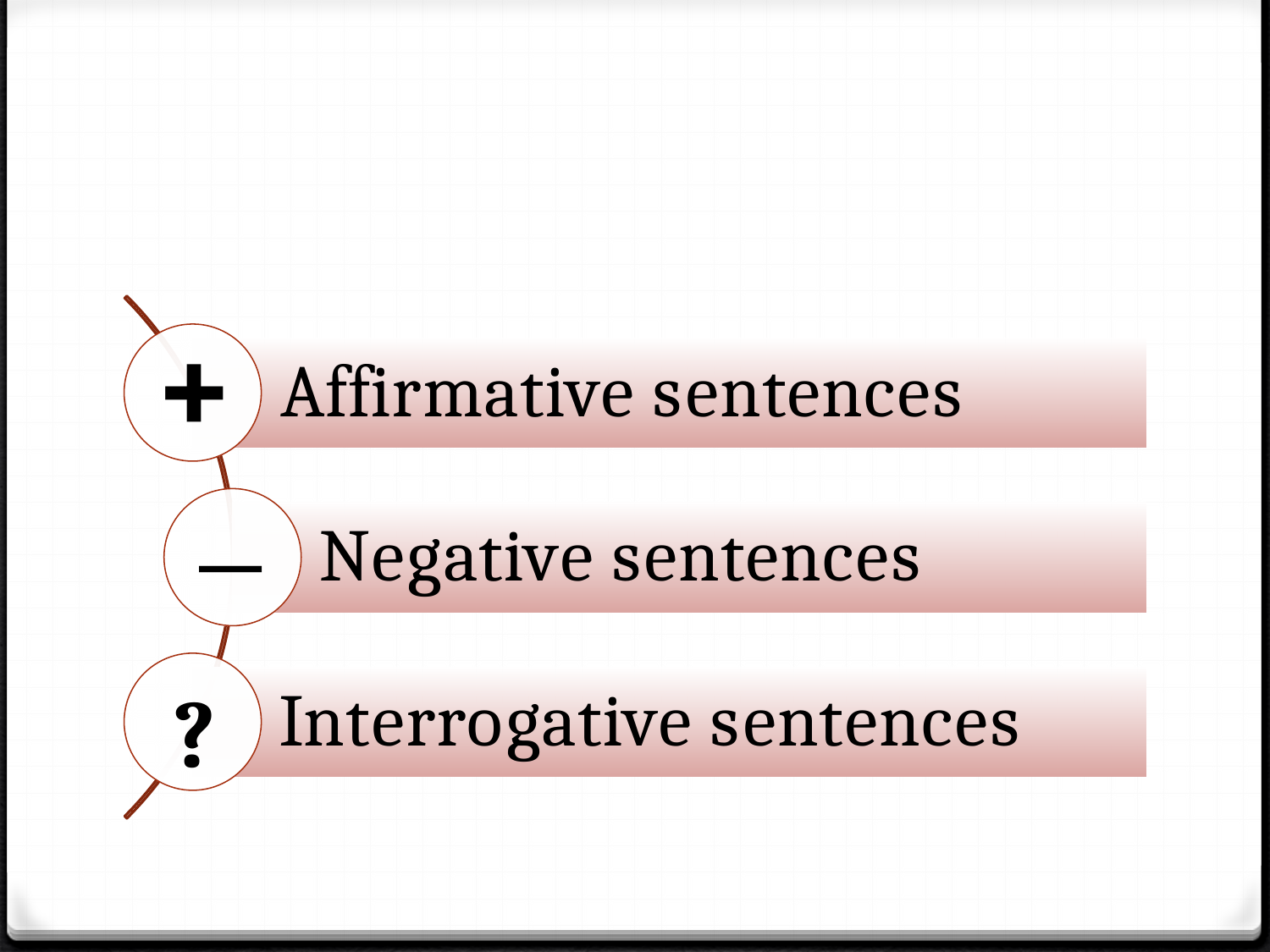

#
Affirmative sentences
Negative sentences
Interrogative sentences
+
__
?